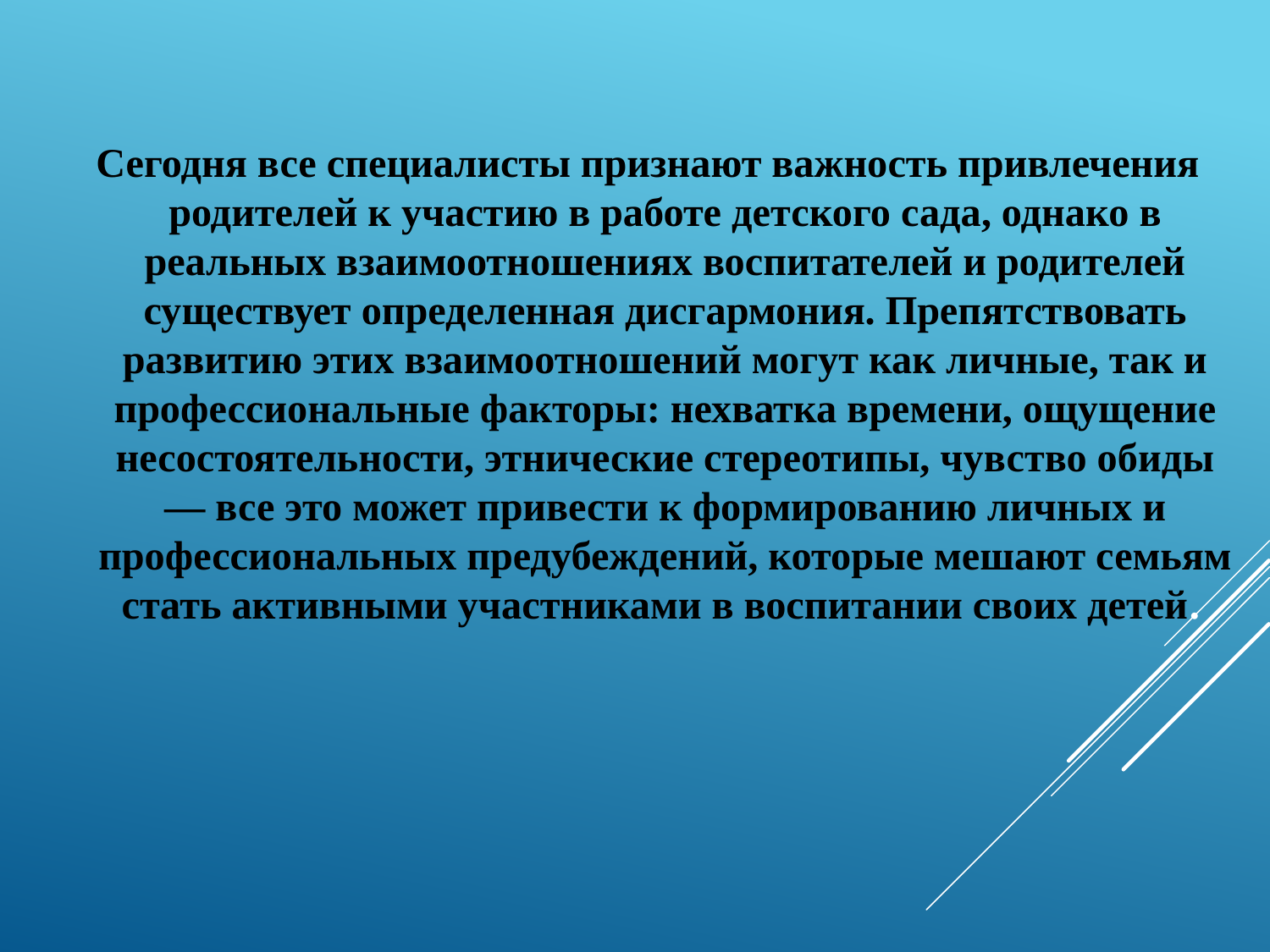

Сегодня все специалисты признают важность привлечения родителей к участию в работе детского сада, однако в реальных взаимоотношениях воспитателей и родителей существует определенная дисгармония. Препятствовать развитию этих взаимоотношений могут как личные, так и профессиональные факторы: нехватка времени, ощущение несостоятельности, этнические стереотипы, чувство обиды — все это может привести к формированию личных и профессиональных предубеждений, которые мешают семьям стать активными участниками в воспитании своих детей.